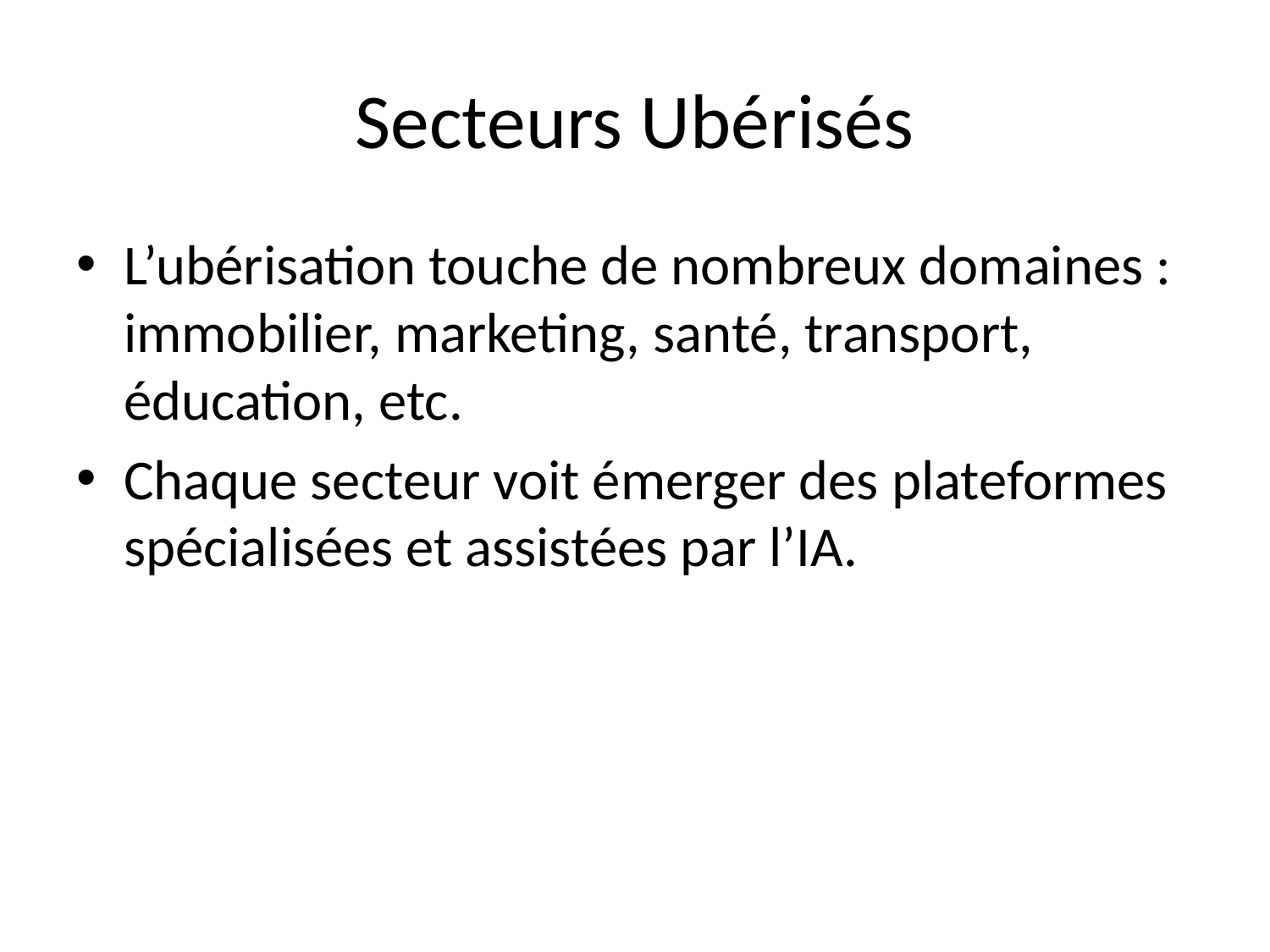

# Secteurs Ubérisés
L’ubérisation touche de nombreux domaines : immobilier, marketing, santé, transport, éducation, etc.
Chaque secteur voit émerger des plateformes spécialisées et assistées par l’IA.